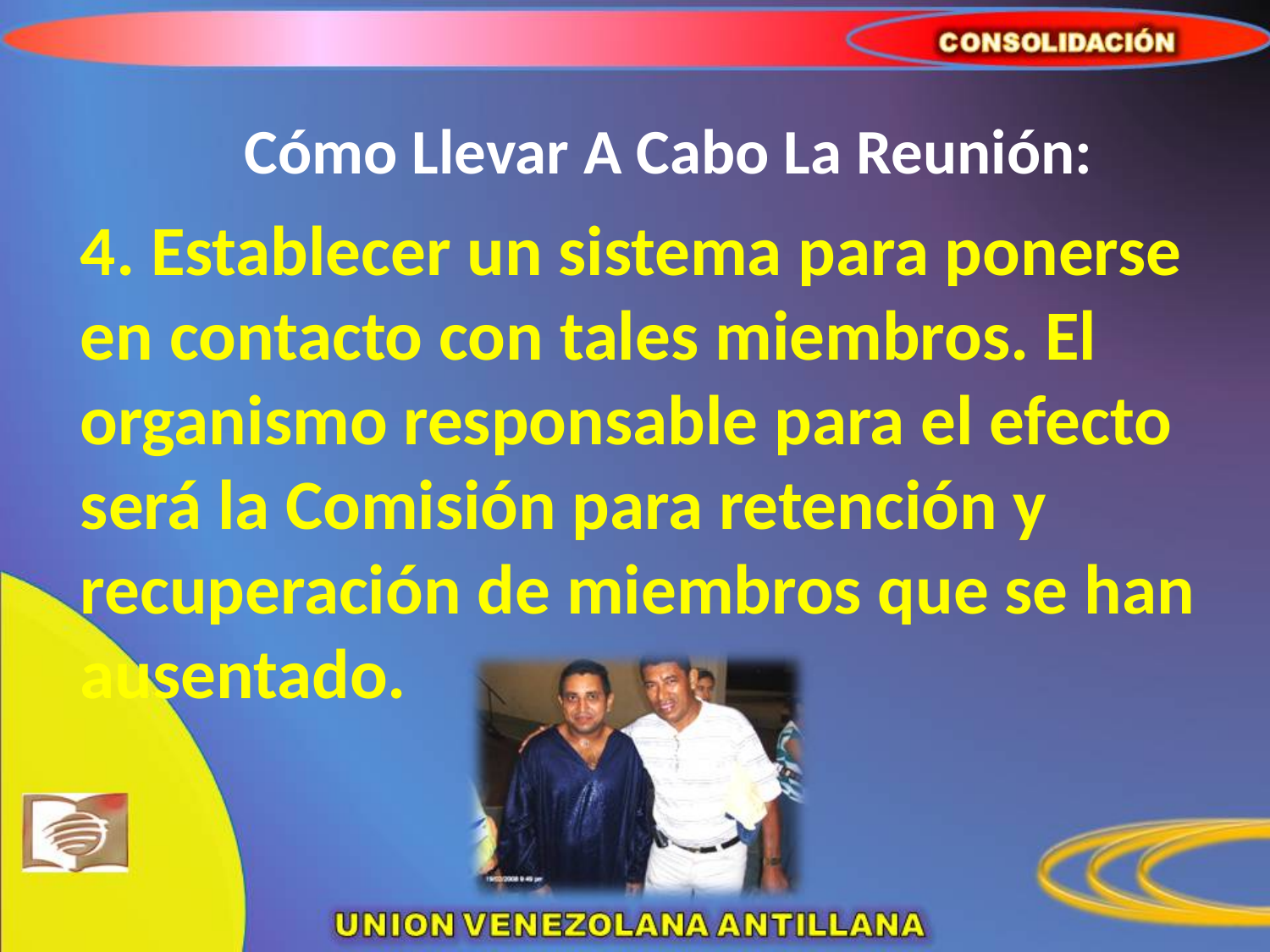

# Cómo Llevar A Cabo La Reunión:
	4. Establecer un sistema para ponerse en contacto con tales miembros. El organismo responsable para el efecto será la Comisión para retención y recuperación de miembros que se han ausentado.